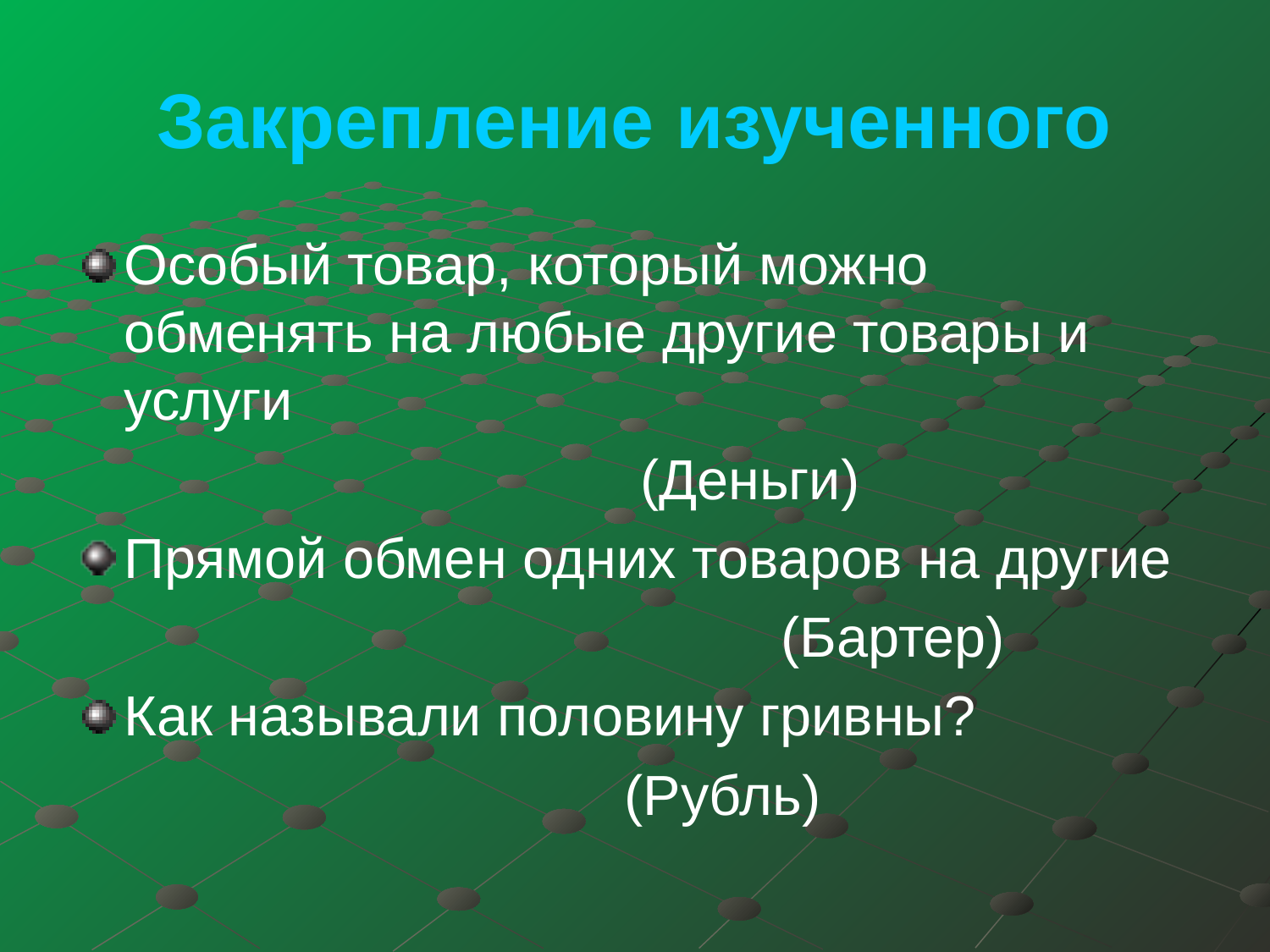

# Закрепление изученного
Особый товар, который можно обменять на любые другие товары и услуги
                                    (Деньги)
Прямой обмен одних товаров на другие
                                             (Бартер)
Как называли половину гривны?
                                   (Рубль)